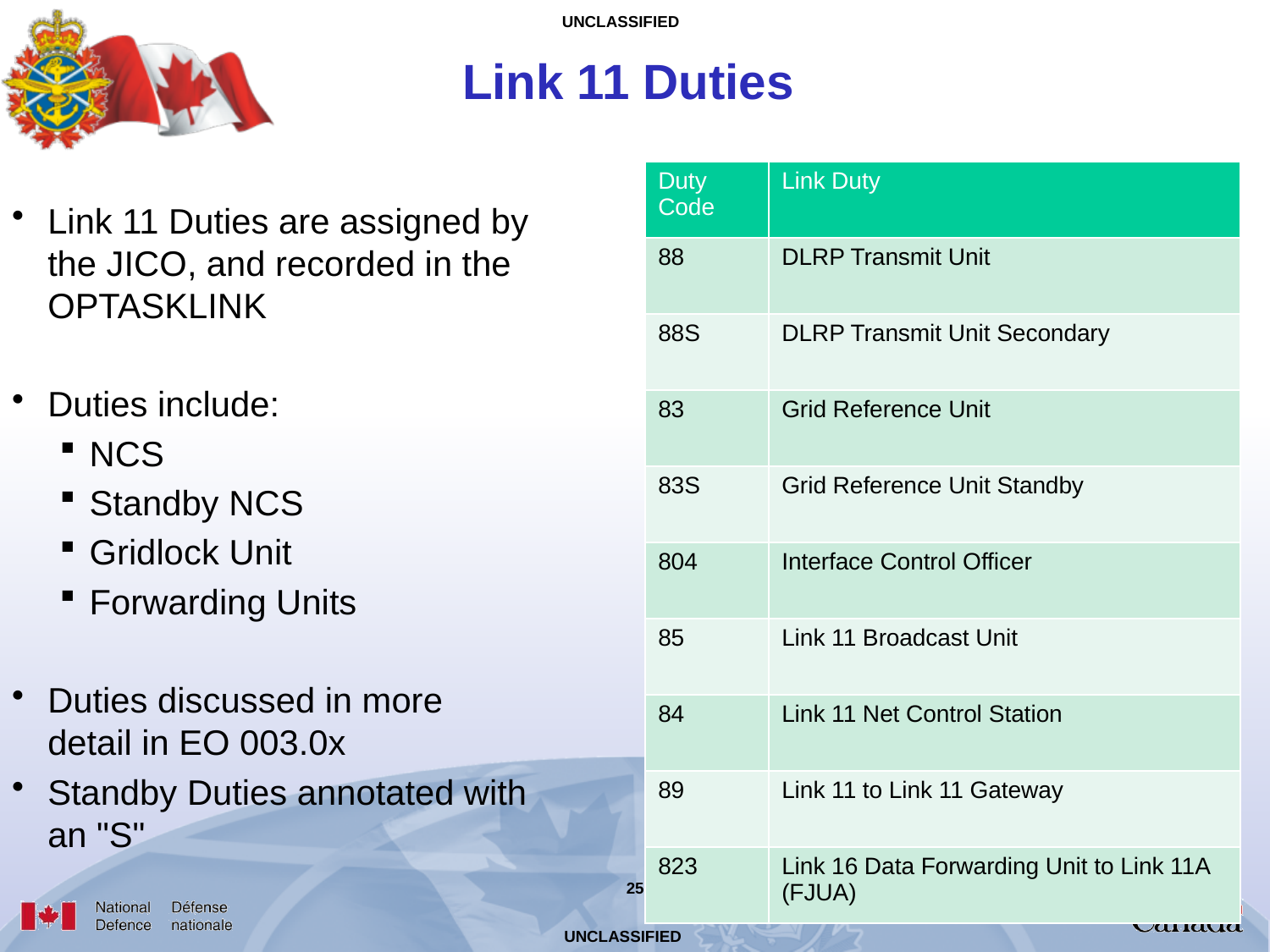

# Link 11 Duties
| Duty Code | Link Duty |
| --- | --- |
| 88 | DLRP Transmit Unit |
| 88S | DLRP Transmit Unit Secondary |
| 83 | Grid Reference Unit |
| 83S | Grid Reference Unit Standby |
| 804 | Interface Control Officer |
| 85 | Link 11 Broadcast Unit |
| 84 | Link 11 Net Control Station |
| 89 | Link 11 to Link 11 Gateway |
| 823 | Link 16 Data Forwarding Unit to Link 11A (FJUA) |
Link 11 Duties are assigned by the JICO, and recorded in the OPTASKLINK

Duties include:
NCS
Standby NCS
Gridlock Unit
Forwarding Units

Duties discussed in more detail in EO 003.0x
Standby Duties annotated with an "S"